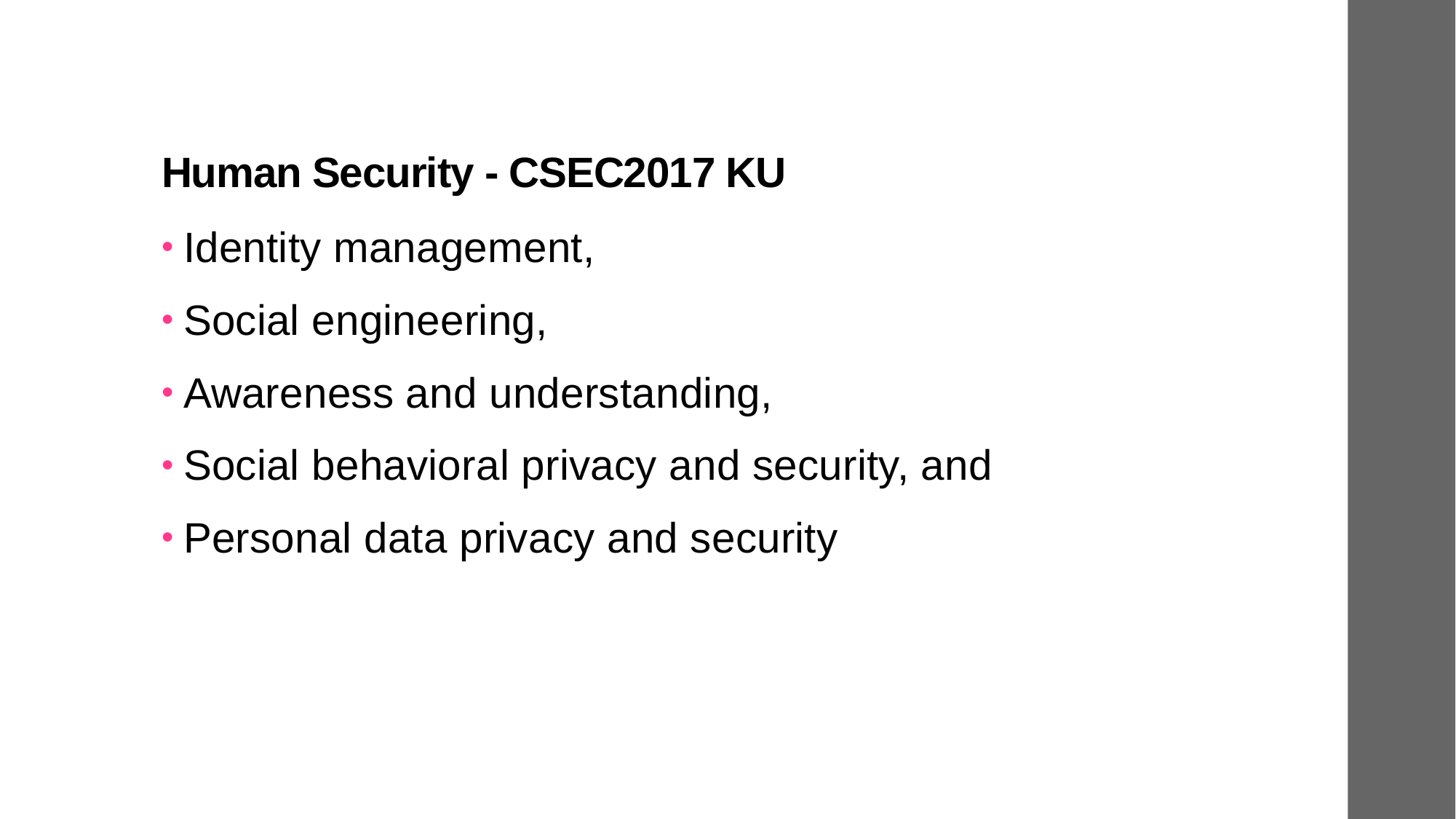

# Human Security - CSEC2017 KU
Identity management,
Social engineering,
Awareness and understanding,
Social behavioral privacy and security, and
Personal data privacy and security